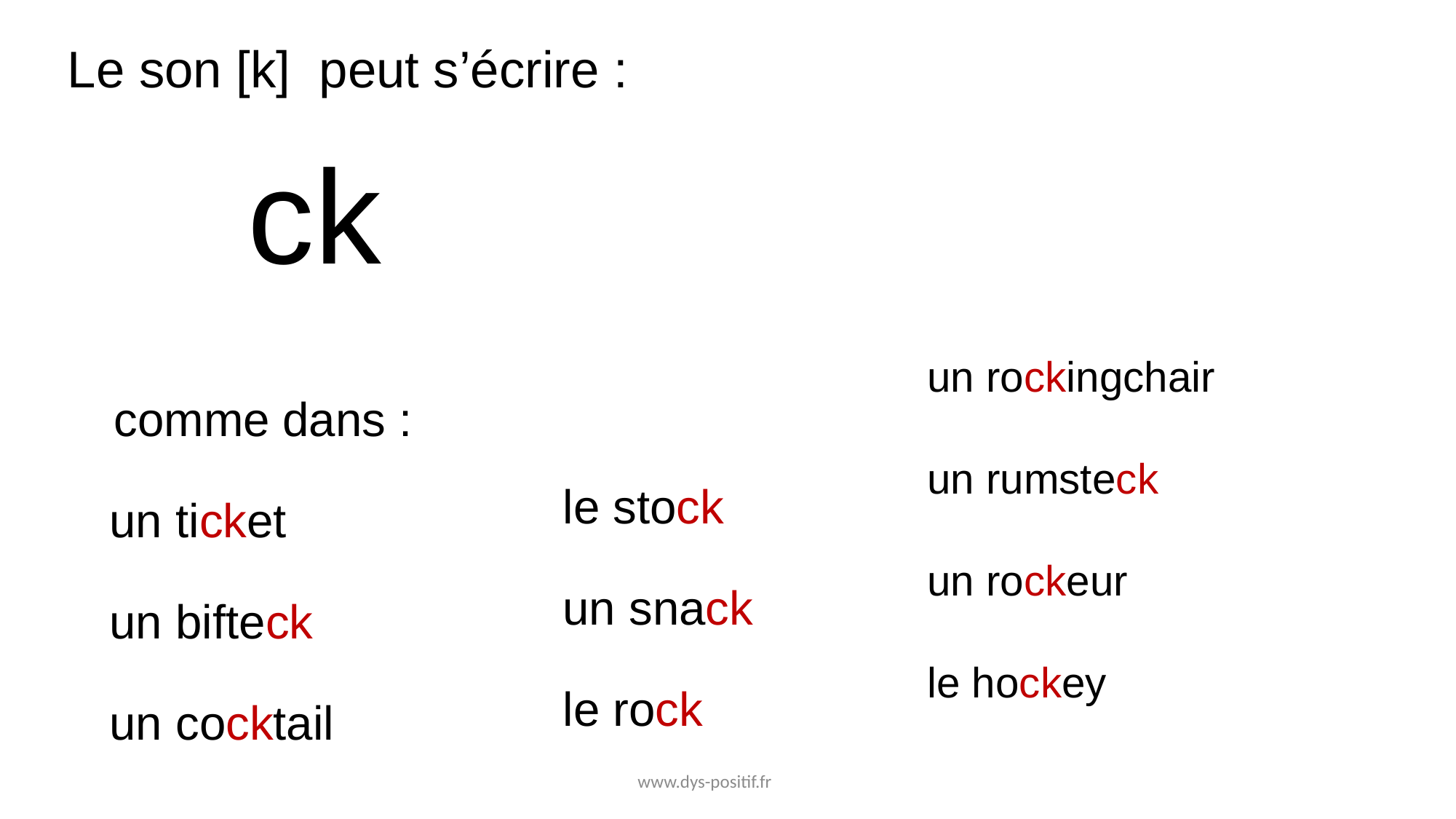

Le son [k]  peut s’écrire :
ck
un rockingchair
un rumsteck
un rockeur
le hockey
 comme dans :
un ticket
un bifteck
un cocktail

le stock
un snack
le rock
www.dys-positif.fr